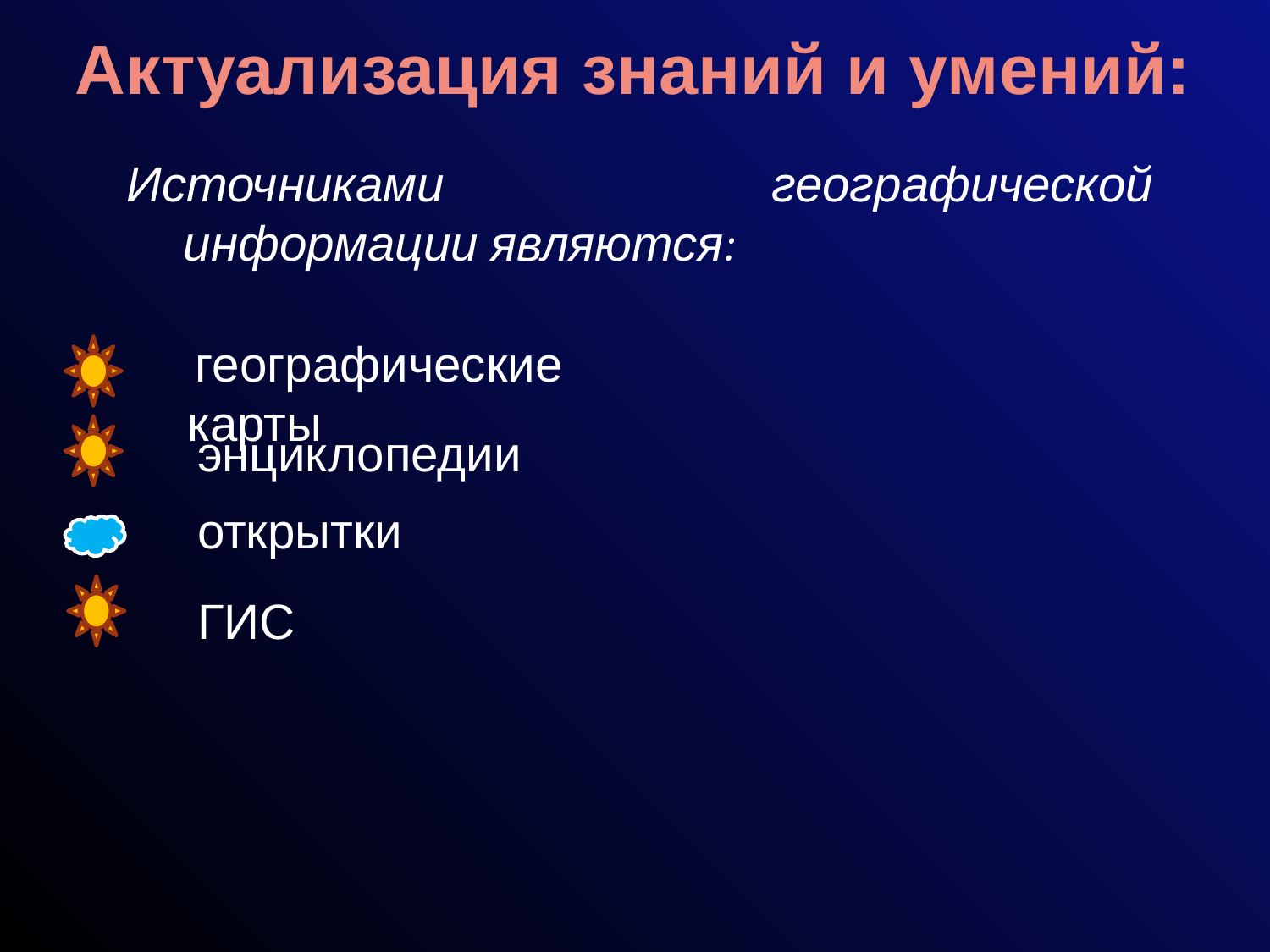

Актуализация знаний и умений:
Источниками  географической информации являются:
 географические карты

энциклопедии
открытки

ГИС